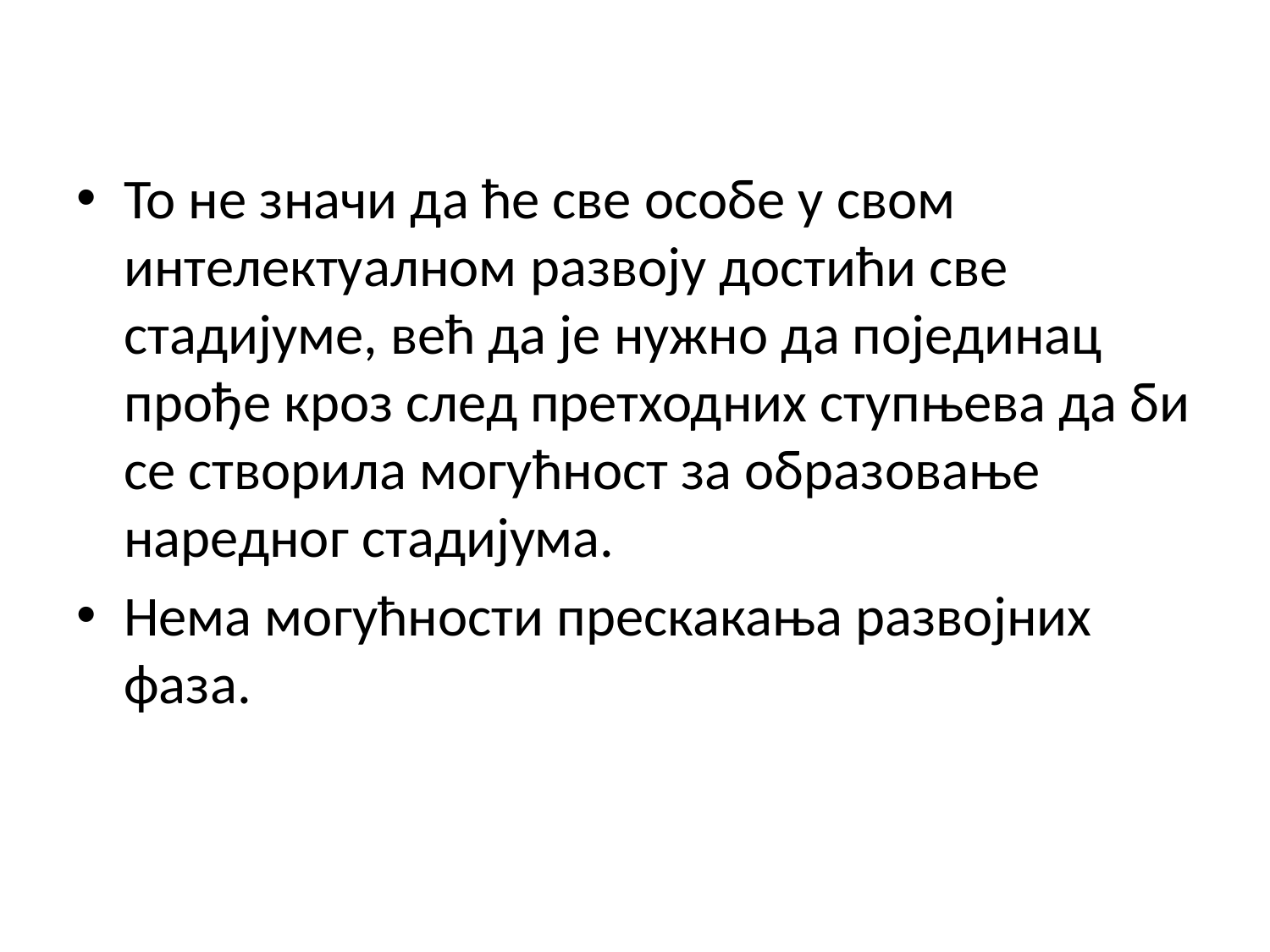

То не значи да ће све особе у свом интелектуалном развоју достићи све стадијуме, већ да је нужно да појединац прође кроз след претходних ступњева да би се створила могућност за образовање наредног стадијума.
Нема могућности прескакања развојних фаза.